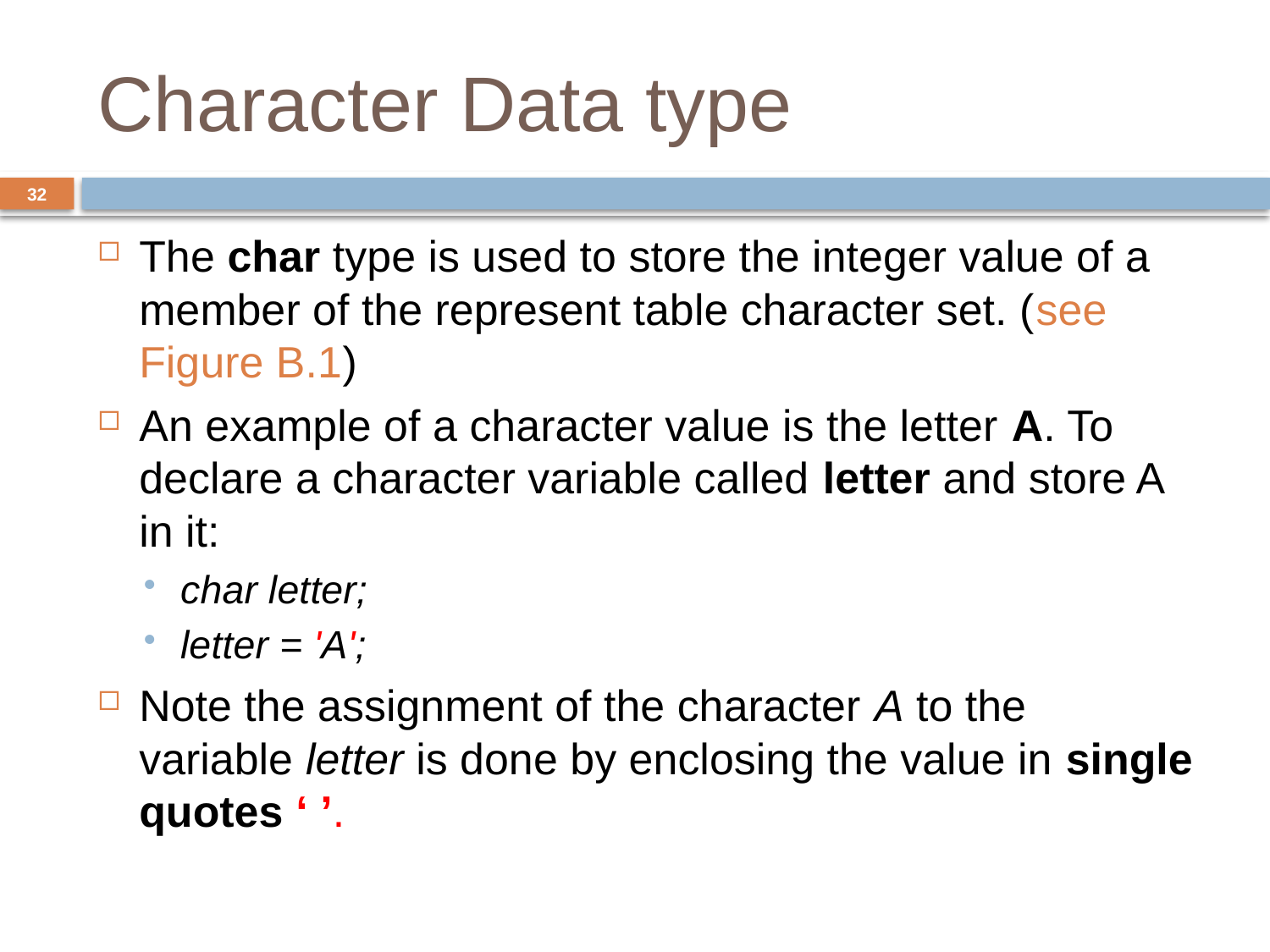

# Character Data type
32
The char type is used to store the integer value of a member of the represent table character set. (see Figure B.1)
An example of a character value is the letter A. To declare a character variable called letter and store A in it:
char letter;
letter = 'A';
Note the assignment of the character A to the variable letter is done by enclosing the value in single quotes ‘ ’.